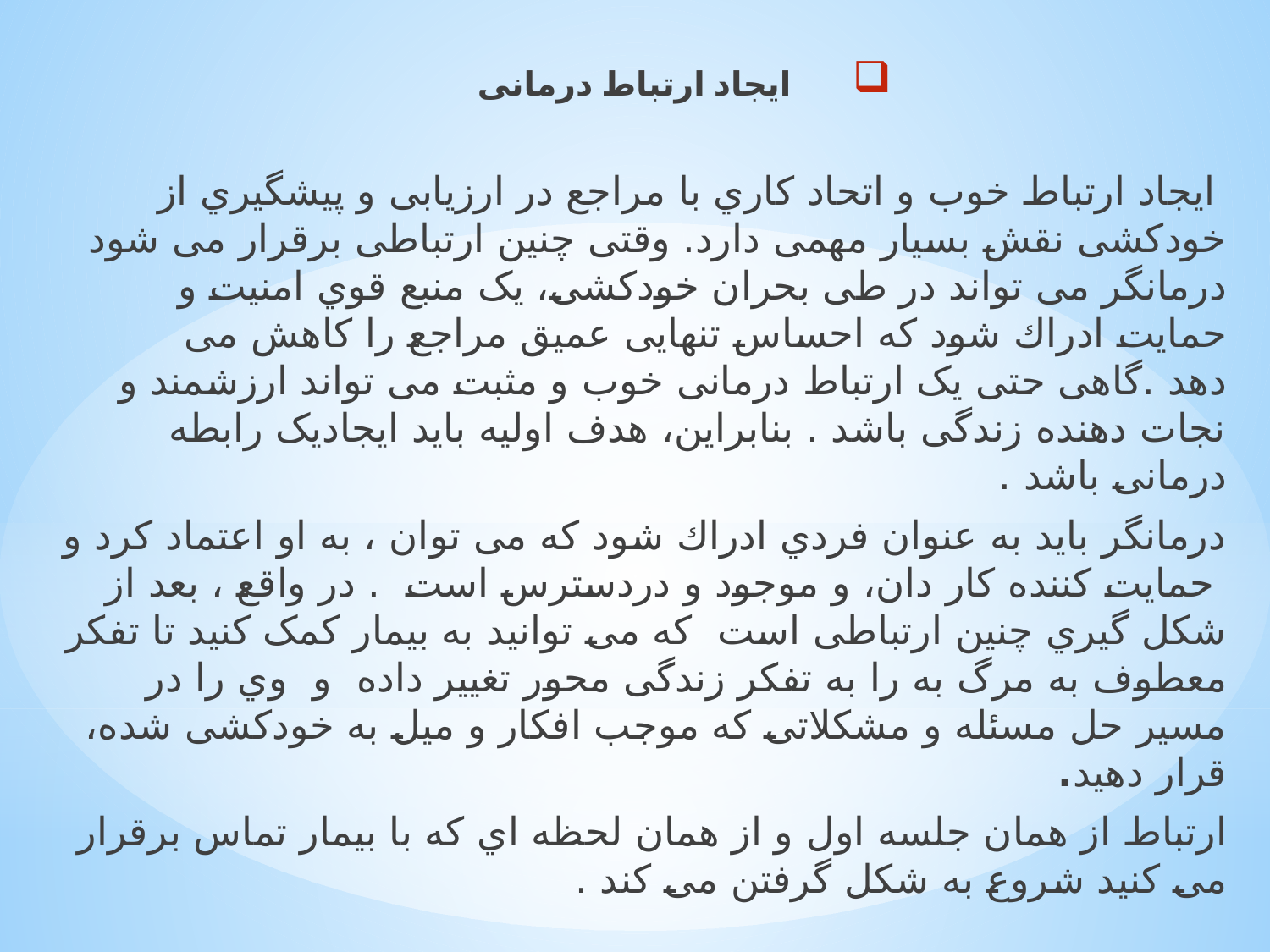

اﯾﺠﺎد ارﺗﺒﺎط درﻣﺎﻧﯽ

 اﯾﺠﺎد ارﺗﺒﺎط ﺧﻮب و اﺗﺤﺎد ﮐﺎري ﺑﺎ ﻣﺮاﺟﻊ در ارزﯾﺎﺑﯽ و ﭘﯿﺸﮕﯿﺮي از ﺧﻮدﮐﺸﯽ ﻧﻘﺶ ﺑﺴﯿﺎر ﻣﻬﻤﯽ دارد. وﻗﺘﯽ ﭼﻨﯿﻦ ارﺗﺒﺎﻃﯽ ﺑﺮﻗﺮار ﻣﯽ ﺷﻮد درﻣﺎﻧﮕﺮ ﻣﯽ ﺗﻮاﻧﺪ در ﻃﯽ ﺑﺤﺮان ﺧﻮدﮐﺸﯽ، ﯾﮏ ﻣﻨﺒﻊ ﻗﻮي اﻣﻨﯿﺖ و ﺣﻤﺎﯾﺖ ادراك ﺷﻮد ﮐﻪ اﺣﺴﺎس ﺗﻨﻬﺎﯾﯽ ﻋﻤﯿﻖ ﻣﺮاﺟﻊ را ﮐﺎﻫﺶ ﻣﯽ دﻫﺪ .ﮔﺎﻫﯽ ﺣﺘﯽ ﯾﮏ ارﺗﺒﺎط درﻣﺎﻧﯽ ﺧﻮب و ﻣﺜﺒﺖ ﻣﯽ ﺗﻮاﻧﺪ ارزﺷﻤﻨﺪ و ﻧﺠﺎت دﻫﻨﺪه زﻧﺪﮔﯽ ﺑﺎﺷﺪ . ﺑﻨﺎﺑﺮاﯾﻦ، ﻫﺪف اوﻟﯿﻪ ﺑﺎﯾﺪ اﯾﺠﺎدﯾﮏ راﺑﻄﻪ درﻣﺎﻧﯽ ﺑﺎﺷﺪ .
درﻣﺎﻧﮕﺮ ﺑﺎﯾﺪ ﺑﻪ ﻋﻨﻮان ﻓﺮدي ادراك ﺷﻮد ﮐﻪ ﻣﯽ ﺗﻮان ، ﺑﻪ او اﻋﺘﻤﺎد ﮐﺮد و  ﺣﻤﺎﯾﺖ ﮐﻨﻨﺪه ﮐﺎر دان، و ﻣﻮﺟﻮد و دردﺳﺘﺮس اﺳﺖ  . در واﻗﻊ ، ﺑﻌﺪ از ﺷﮑﻞ ﮔﯿﺮي ﭼﻨﯿﻦ ارﺗﺒﺎﻃﯽ اﺳﺖ  ﮐﻪ ﻣﯽ ﺗﻮاﻧﯿﺪ ﺑﻪ ﺑﯿﻤﺎر ﮐﻤﮏ ﮐﻨﯿﺪ ﺗﺎ ﺗﻔﮑﺮ ﻣﻌﻄﻮف ﺑﻪ ﻣﺮگ ﺑﻪ را ﺑﻪ ﺗﻔﮑﺮ زﻧﺪﮔﯽ ﻣﺤﻮر ﺗﻐﯿﯿﺮ داده  و  وي را در ﻣﺴﯿﺮ ﺣﻞ ﻣﺴﺌﻠﻪ و ﻣﺸﮑﻼﺗﯽ ﮐﻪ ﻣﻮﺟﺐ اﻓﮑﺎر و ﻣﯿﻞ ﺑﻪ ﺧﻮدﮐﺸﯽ ﺷﺪه، ﻗﺮار دﻫﯿﺪ.
ارﺗﺒﺎط از ﻫﻤﺎن ﺟﻠﺴﻪ اول و از ﻫﻤﺎن ﻟﺤﻈﻪ اي ﮐﻪ ﺑﺎ ﺑﯿﻤﺎر ﺗﻤﺎس ﺑﺮﻗﺮار ﻣﯽ ﮐﻨﯿﺪ ﺷﺮوع ﺑﻪ ﺷﮑﻞ ﮔﺮﻓﺘﻦ ﻣﯽ ﮐﻨﺪ .